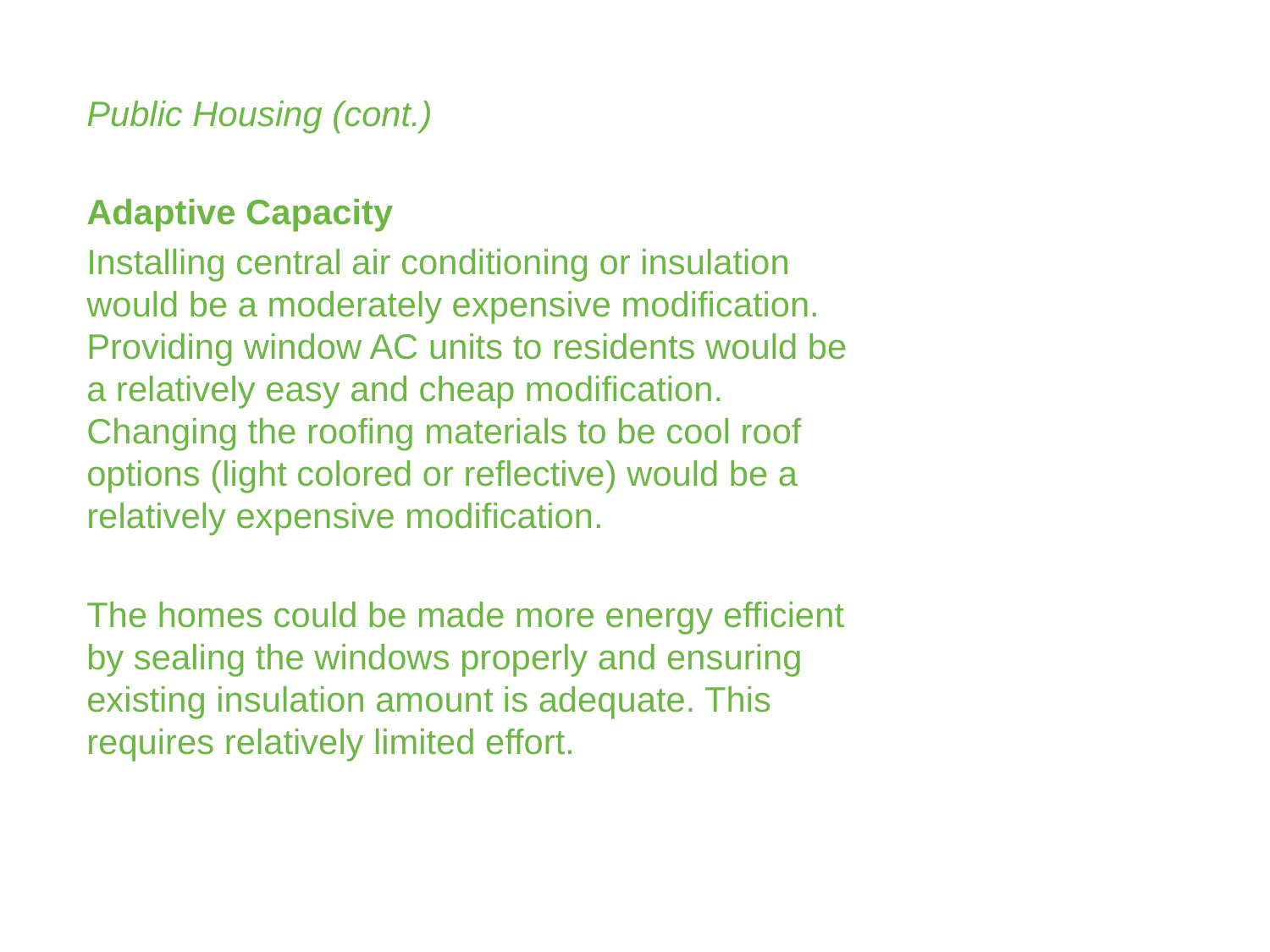

Public Housing (cont.)

Adaptive Capacity
Installing central air conditioning or insulation would be a moderately expensive modification. Providing window AC units to residents would be a relatively easy and cheap modification. Changing the roofing materials to be cool roof options (light colored or reflective) would be a relatively expensive modification.

The homes could be made more energy efficient by sealing the windows properly and ensuring existing insulation amount is adequate. This requires relatively limited effort.